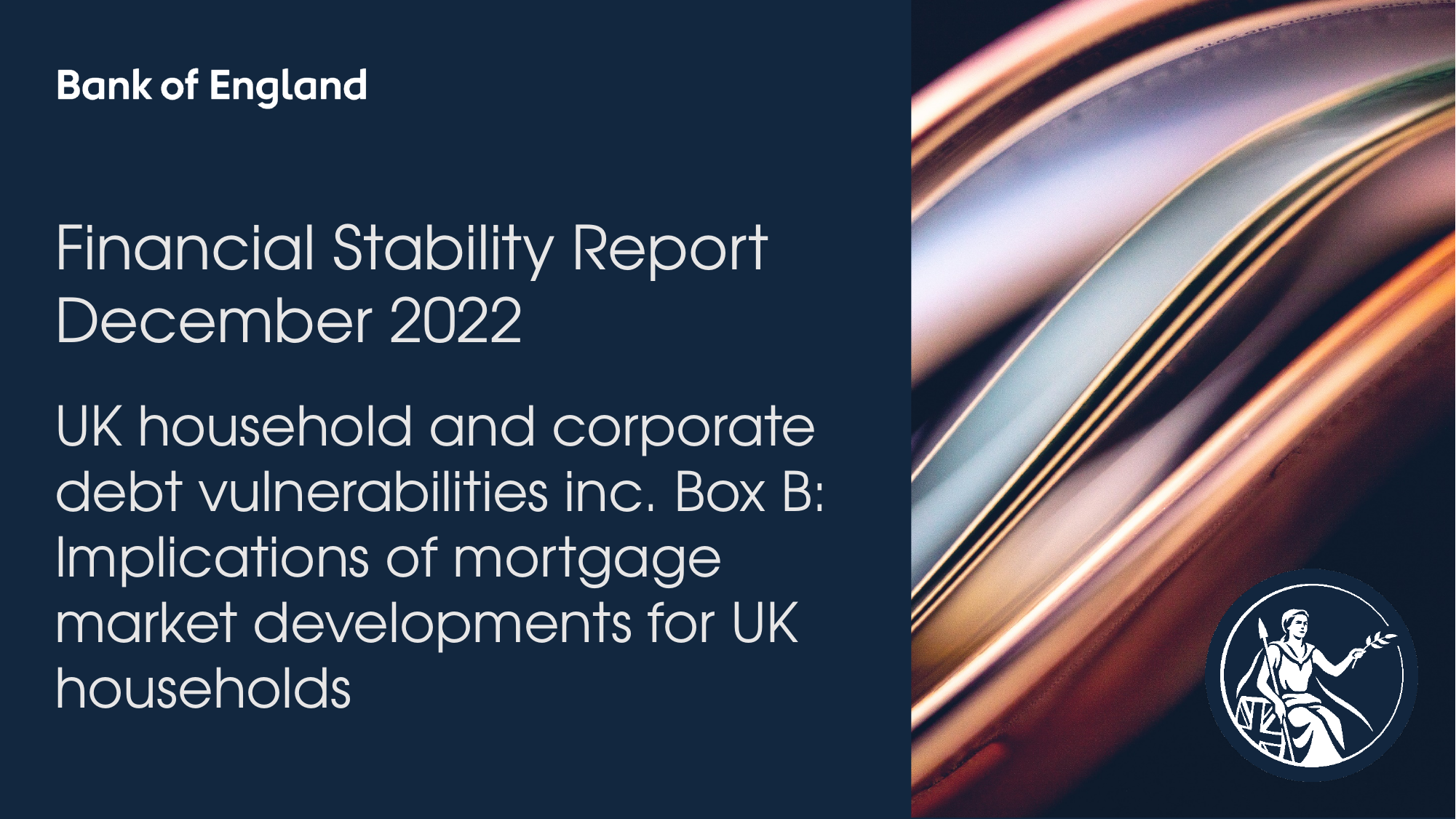

Financial Stability Report December 2022
UK household and corporate debt vulnerabilities inc. Box B: Implications of mortgage market developments for UK households